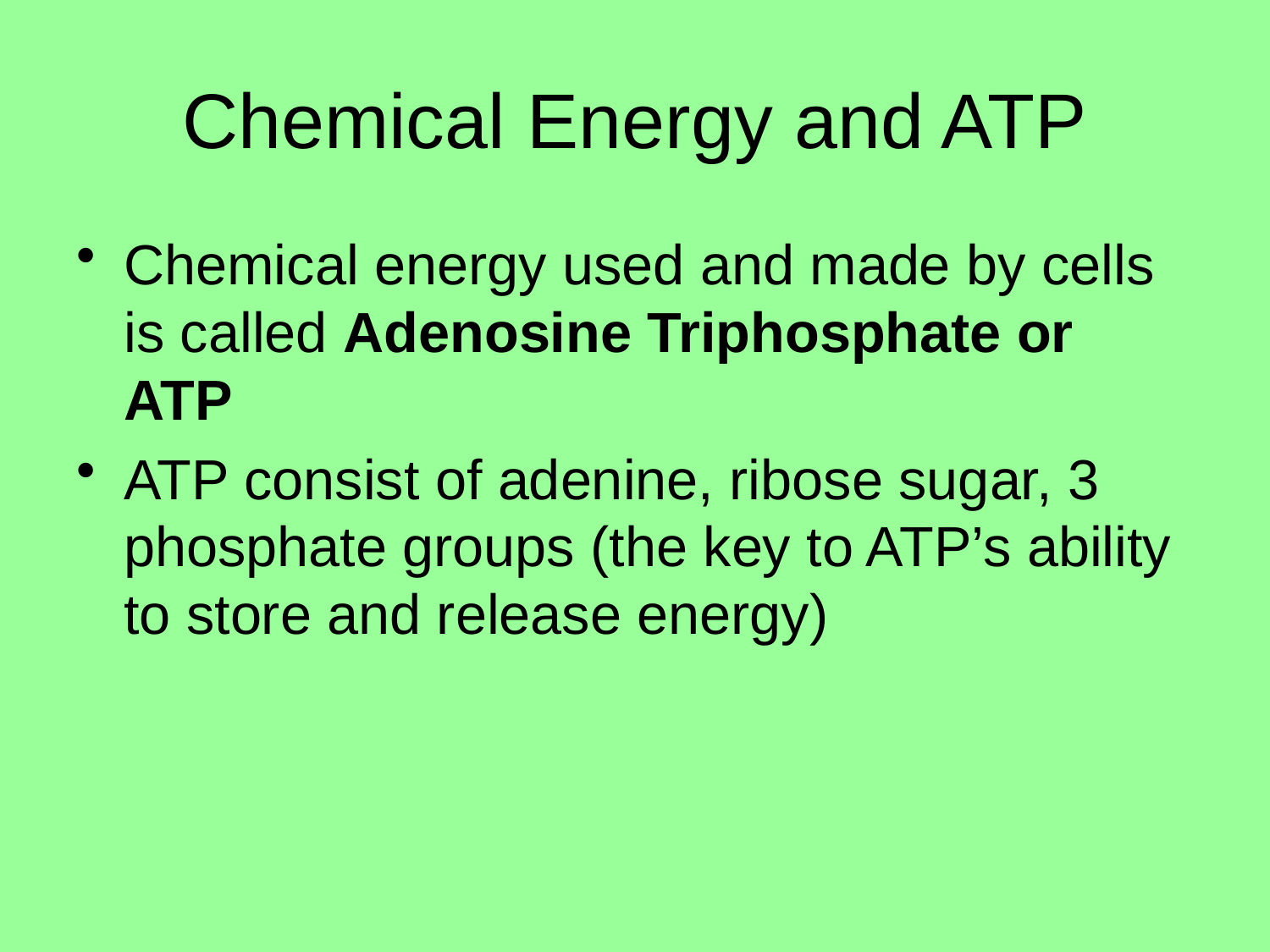

# Chemical Energy and ATP
Chemical energy used and made by cells is called Adenosine Triphosphate or ATP
ATP consist of adenine, ribose sugar, 3 phosphate groups (the key to ATP’s ability to store and release energy)